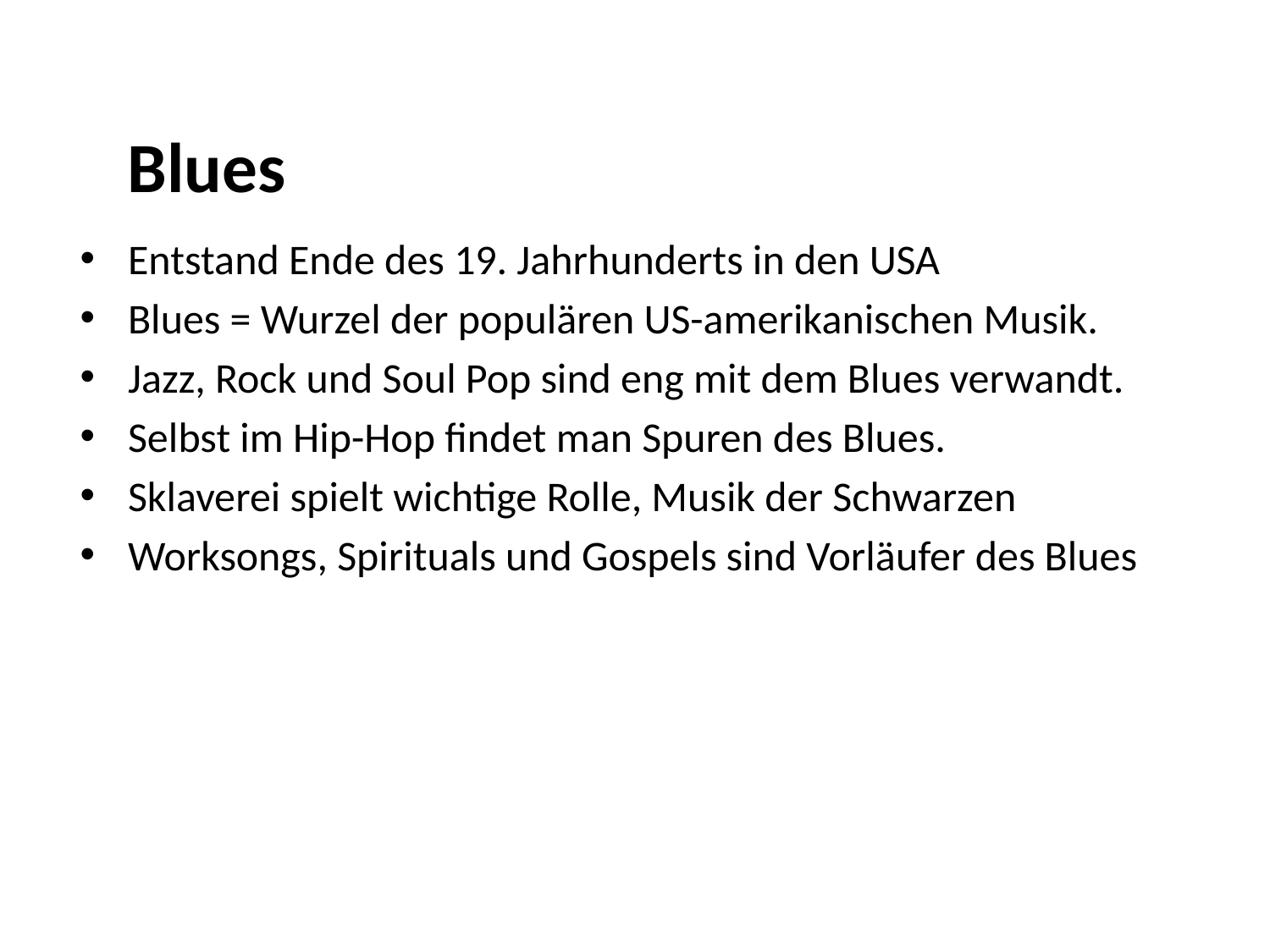

Blues
Entstand Ende des 19. Jahrhunderts in den USA
Blues = Wurzel der populären US-amerikanischen Musik.
Jazz, Rock und Soul Pop sind eng mit dem Blues verwandt.
Selbst im Hip-Hop findet man Spuren des Blues.
Sklaverei spielt wichtige Rolle, Musik der Schwarzen
Worksongs, Spirituals und Gospels sind Vorläufer des Blues